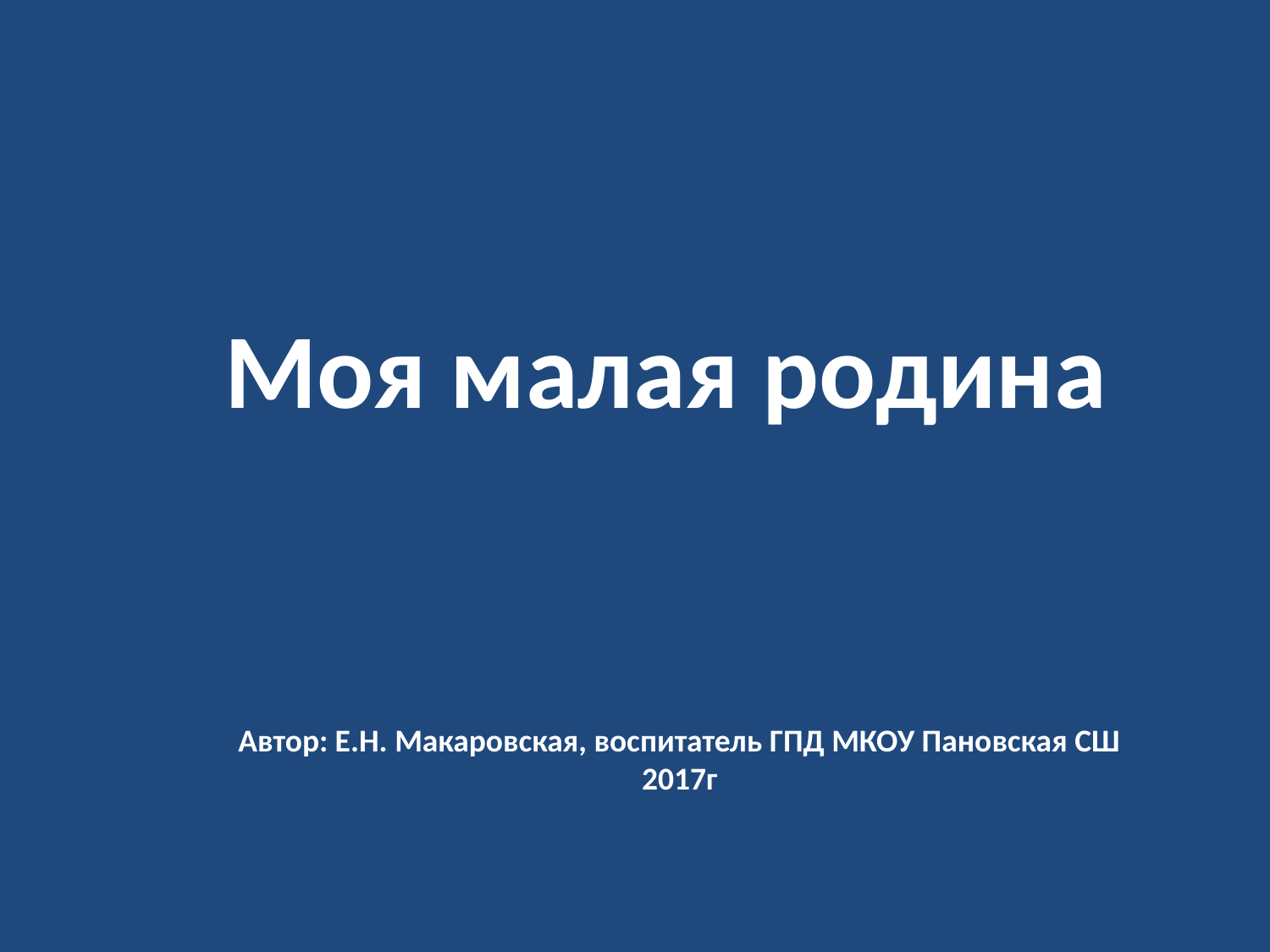

Моя малая родина

Автор: Е.Н. Макаровская, воспитатель ГПД МКОУ Пановская СШ
2017г